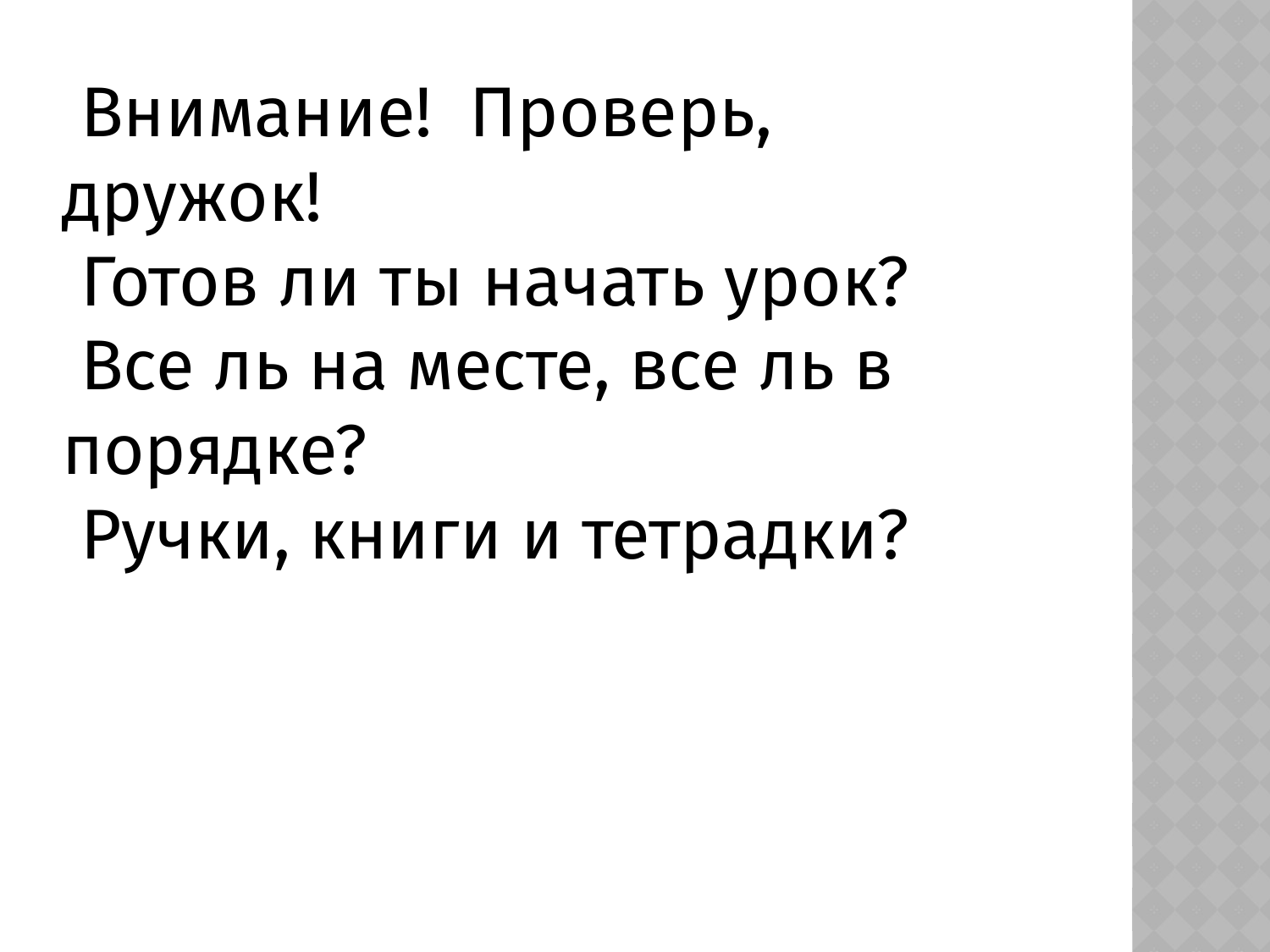

Внимание!  Проверь, дружок!
 Готов ли ты начать урок?
 Все ль на месте, все ль в порядке?
 Ручки, книги и тетрадки?